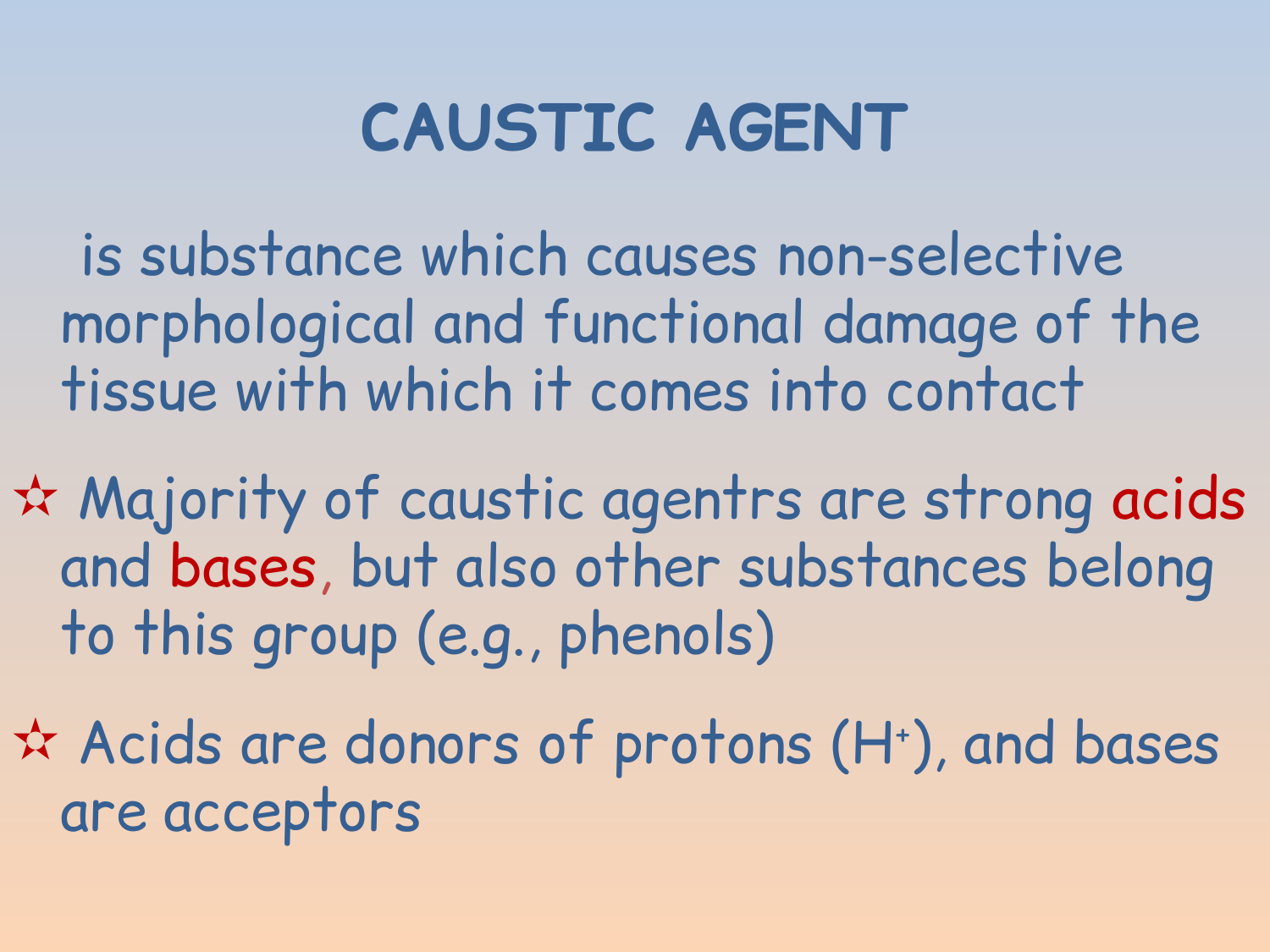

CAUSTIC AGENT

    is substance which causes non-selective morphological and functional damage of the tissue with which it comes into contact

 Majority of caustic agentrs are strong acids and bases, but also other substances belong to this group (e.g., phenols)

 Acids are donors of protons (H+), and bases are acceptors
#